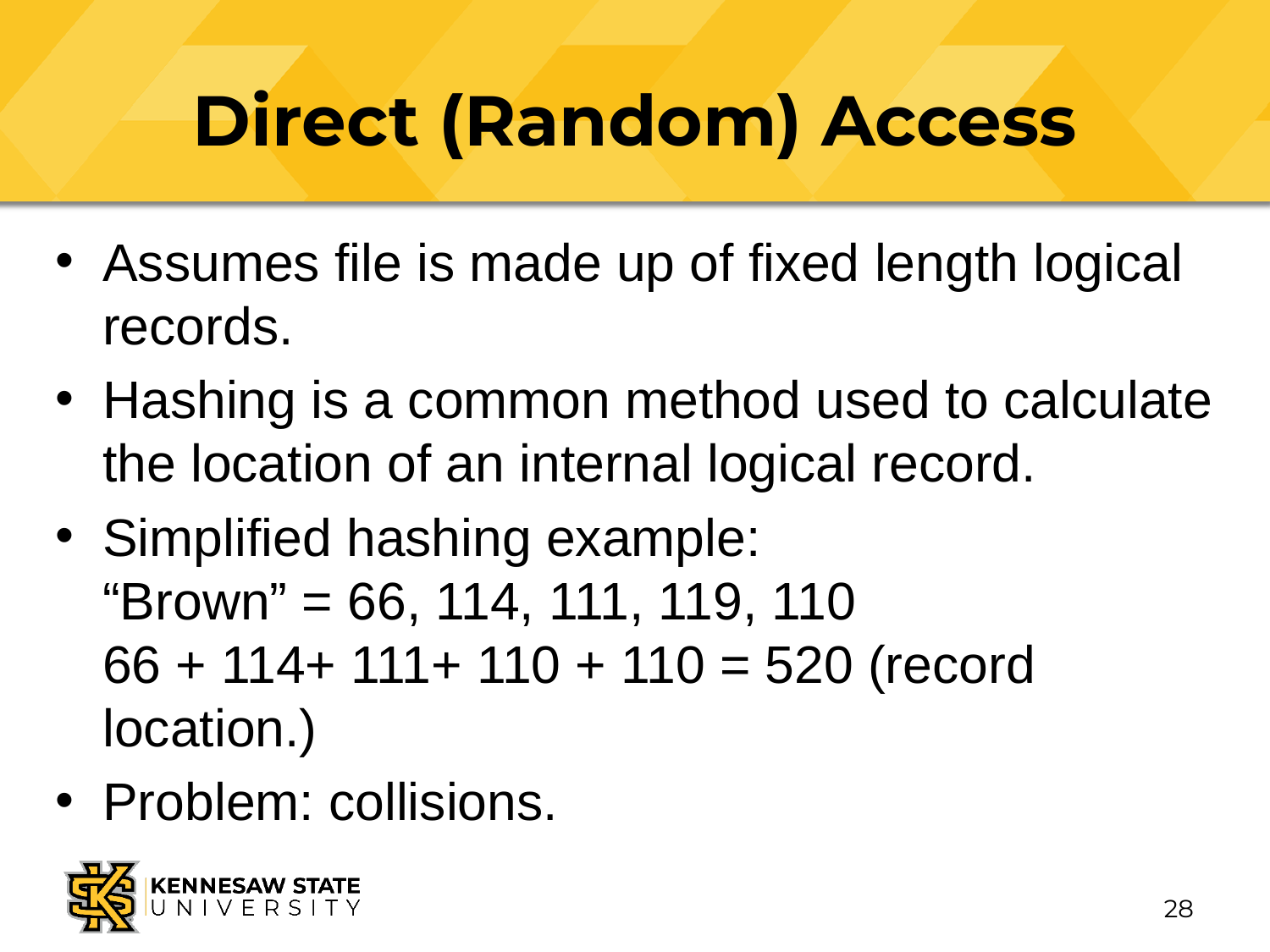

# Direct (Random) Access
Assumes file is made up of fixed length logical records.
Hashing is a common method used to calculate the location of an internal logical record.
Simplified hashing example:
“Brown” = 66, 114, 111, 119, 110
66 + 114+ 111+ 110 + 110 = 520 (record location.)
Problem: collisions.

28